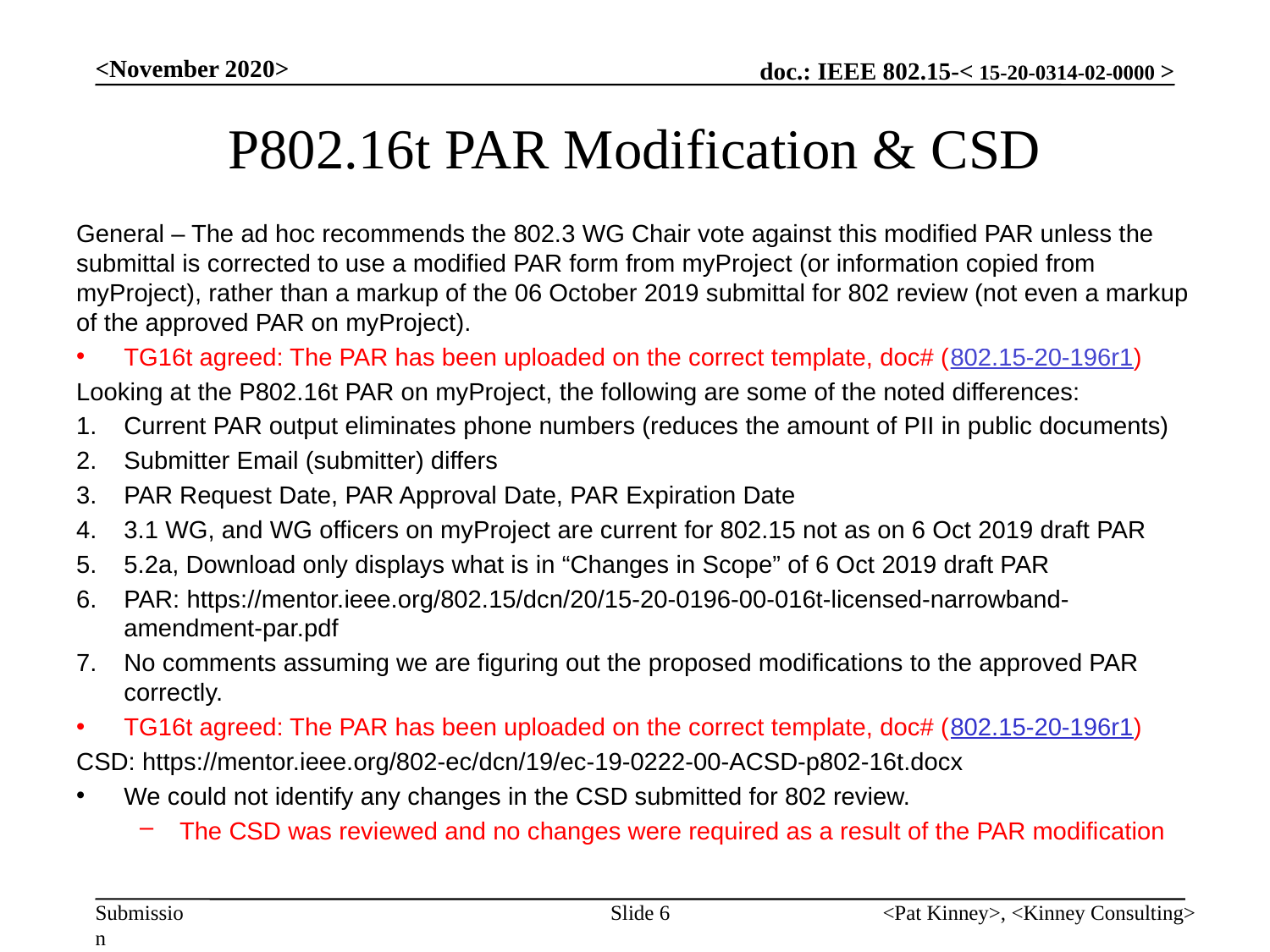

<November 2020>
# P802.16t PAR Modification & CSD
General – The ad hoc recommends the 802.3 WG Chair vote against this modified PAR unless the submittal is corrected to use a modified PAR form from myProject (or information copied from myProject), rather than a markup of the 06 October 2019 submittal for 802 review (not even a markup of the approved PAR on myProject).
TG16t agreed: The PAR has been uploaded on the correct template, doc# (802.15-20-196r1)
Looking at the P802.16t PAR on myProject, the following are some of the noted differences:
Current PAR output eliminates phone numbers (reduces the amount of PII in public documents)
Submitter Email (submitter) differs
PAR Request Date, PAR Approval Date, PAR Expiration Date
3.1 WG, and WG officers on myProject are current for 802.15 not as on 6 Oct 2019 draft PAR
5.2a, Download only displays what is in “Changes in Scope” of 6 Oct 2019 draft PAR
PAR: https://mentor.ieee.org/802.15/dcn/20/15-20-0196-00-016t-licensed-narrowband-amendment-par.pdf
No comments assuming we are figuring out the proposed modifications to the approved PAR correctly.
TG16t agreed: The PAR has been uploaded on the correct template, doc# (802.15-20-196r1)
CSD: https://mentor.ieee.org/802-ec/dcn/19/ec-19-0222-00-ACSD-p802-16t.docx
We could not identify any changes in the CSD submitted for 802 review.
The CSD was reviewed and no changes were required as a result of the PAR modification

Slide 6
<Pat Kinney>, <Kinney Consulting>